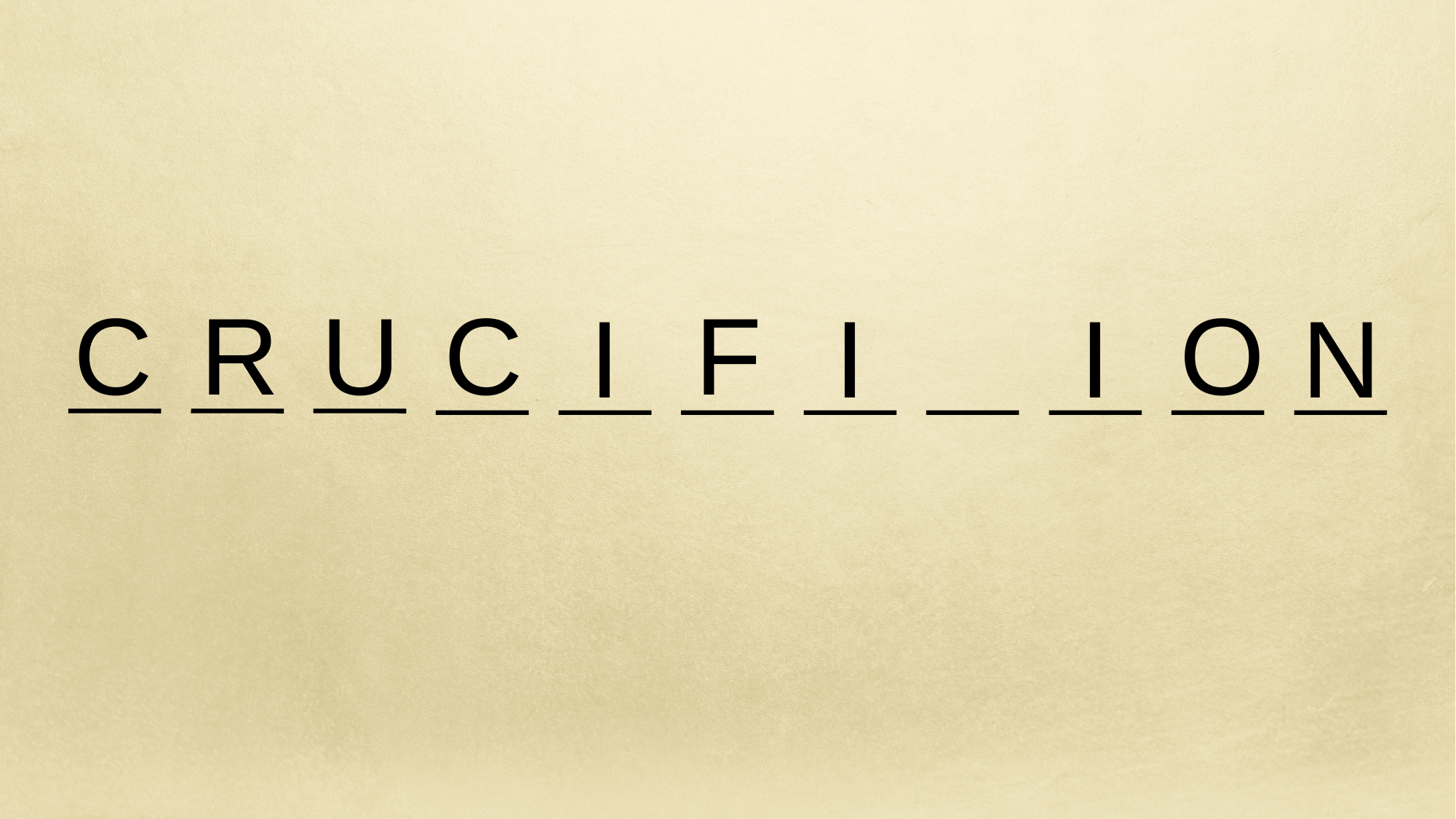

C
R
U
C
F
O
I
I
I
N